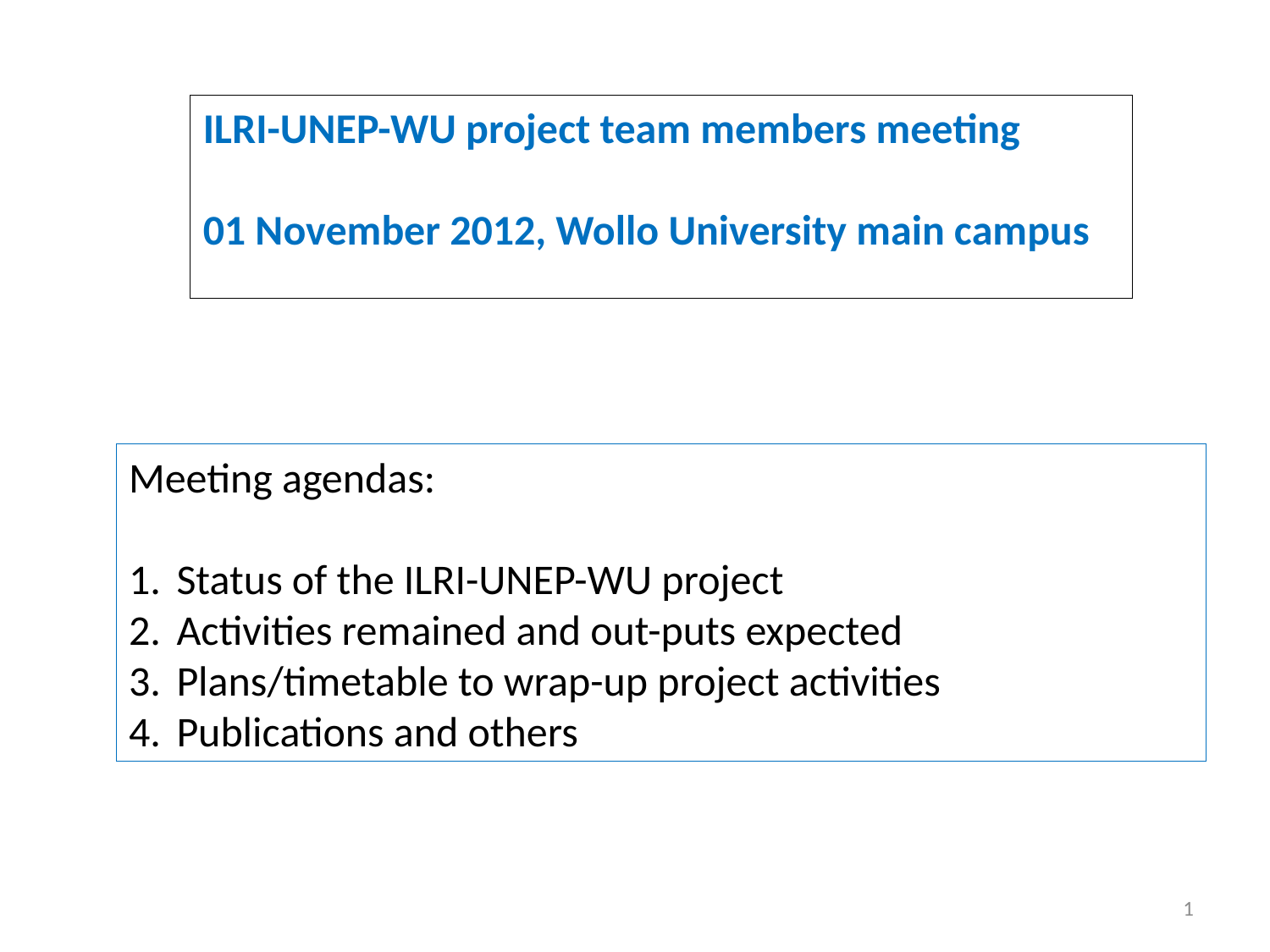

ILRI-UNEP-WU project team members meeting

01 November 2012, Wollo University main campus

Meeting agendas:

Status of the ILRI-UNEP-WU project
Activities remained and out-puts expected
Plans/timetable to wrap-up project activities
Publications and others
1